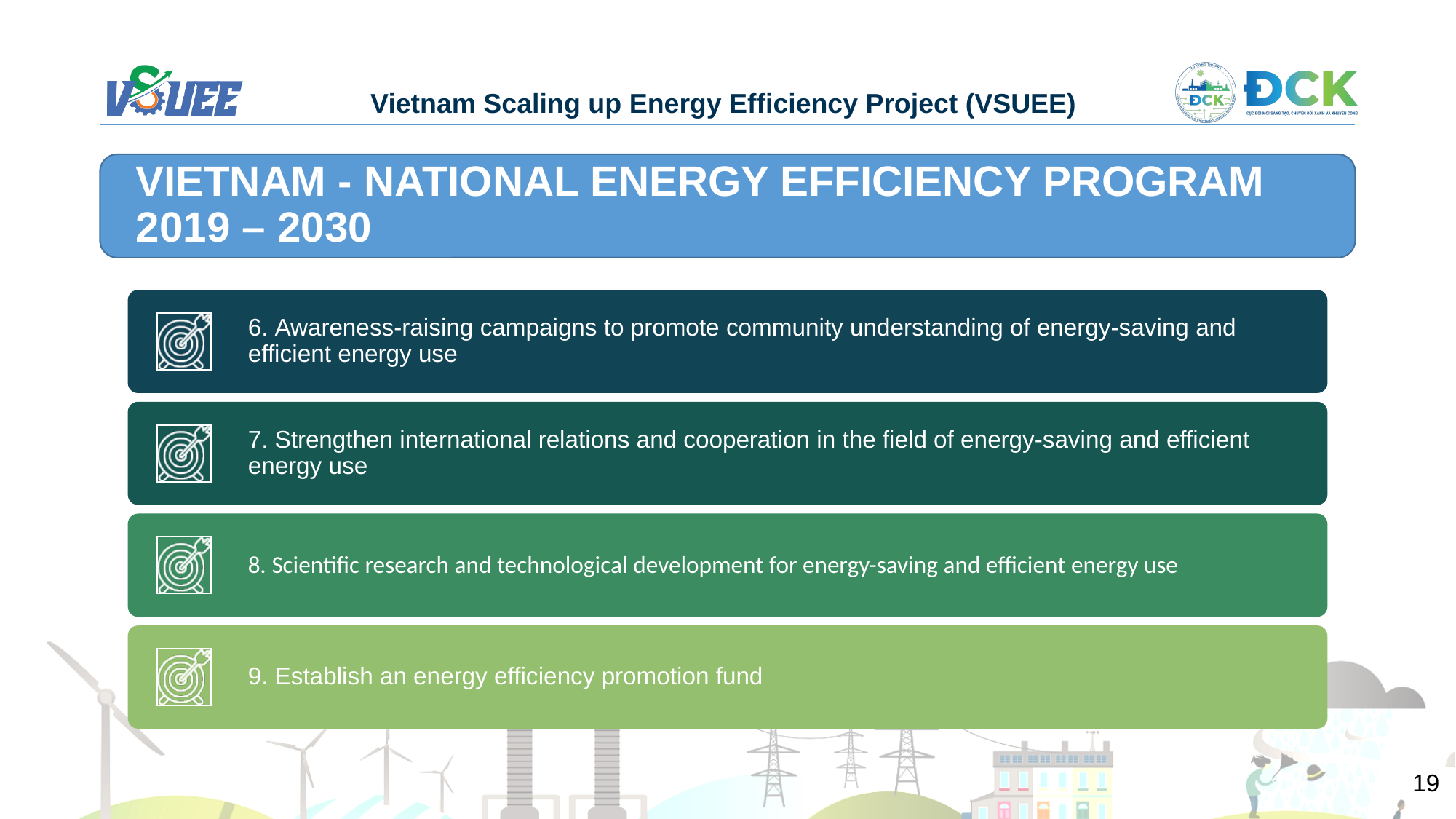

VIETNAM - NATIONAL ENERGY EFFICIENCY PROGRAM 2019 – 2030

6. Awareness-raising campaigns to promote community understanding of energy-saving and efficient energy use

7. Strengthen international relations and cooperation in the field of energy-saving and efficient energy use

8. Scientific research and technological development for energy-saving and efficient energy use

9. Establish an energy efficiency promotion fund

19